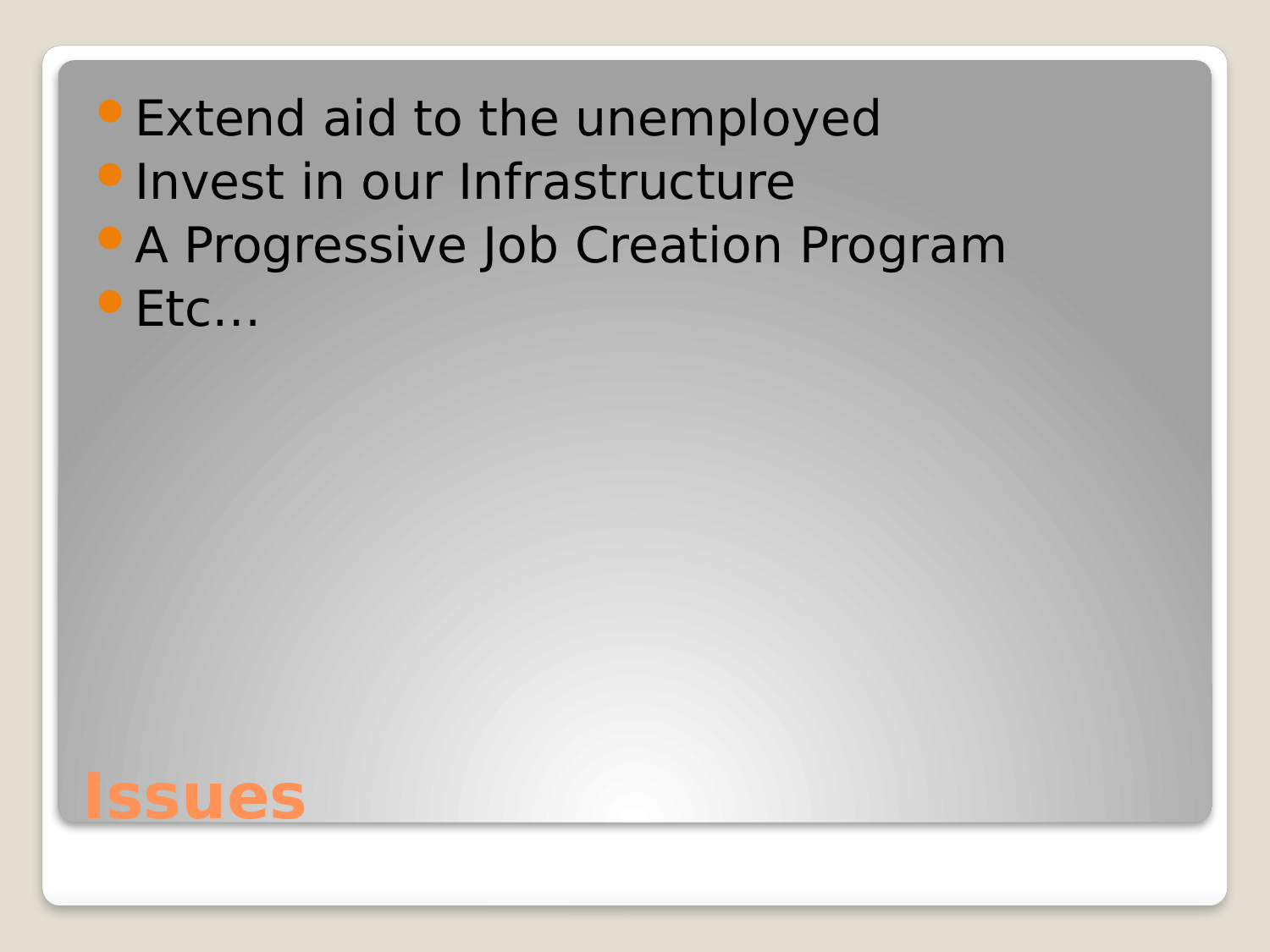

Extend aid to the unemployed
Invest in our Infrastructure
A Progressive Job Creation Program
Etc…

# Issues